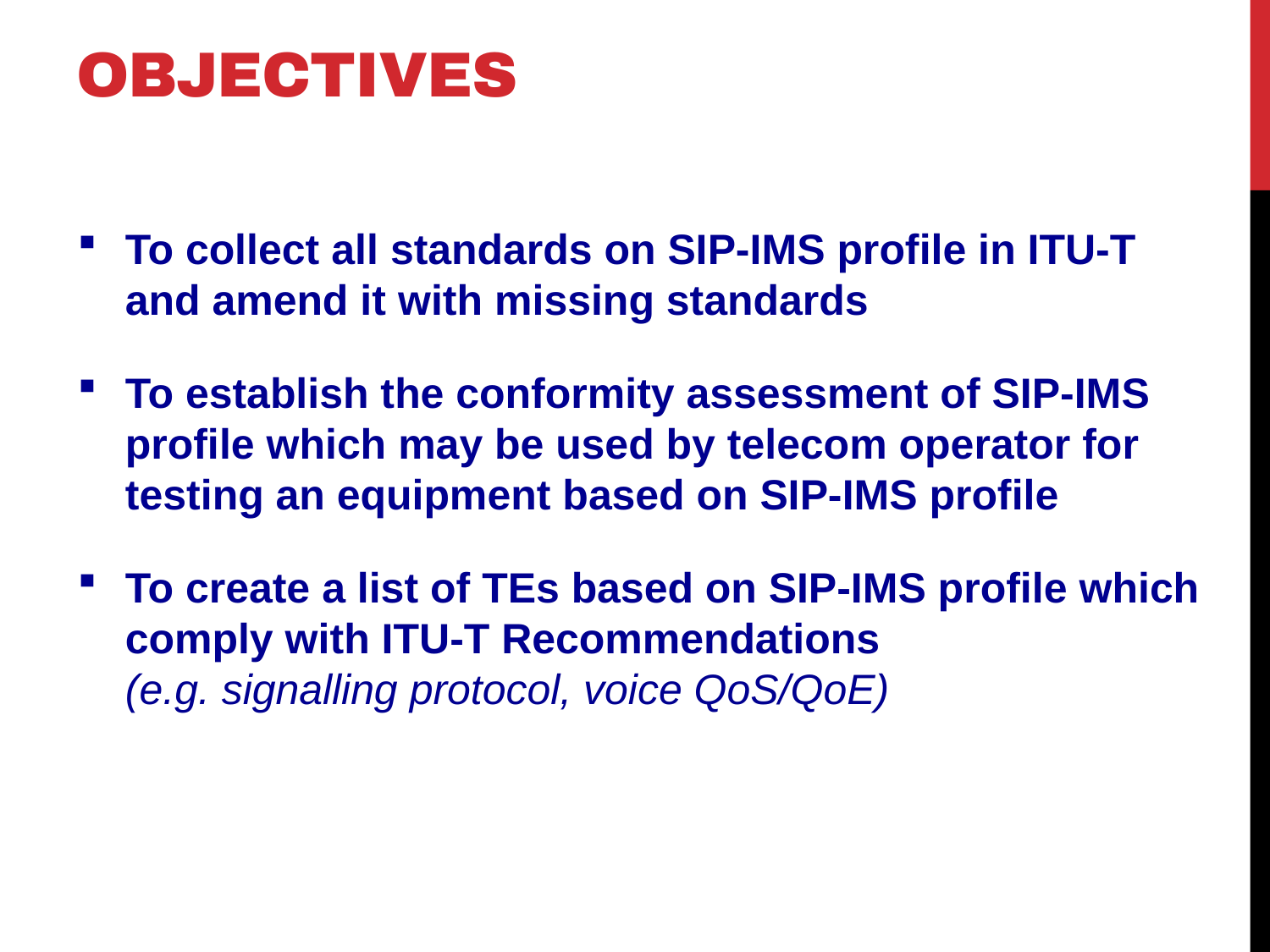

# Objectives
To collect all standards on SIP-IMS profile in ITU-T and amend it with missing standards
To establish the conformity assessment of SIP-IMS profile which may be used by telecom operator for testing an equipment based on SIP-IMS profile
To create a list of TEs based on SIP-IMS profile which comply with ITU-T Recommendations
(e.g. signalling protocol, voice QoS/QoE)